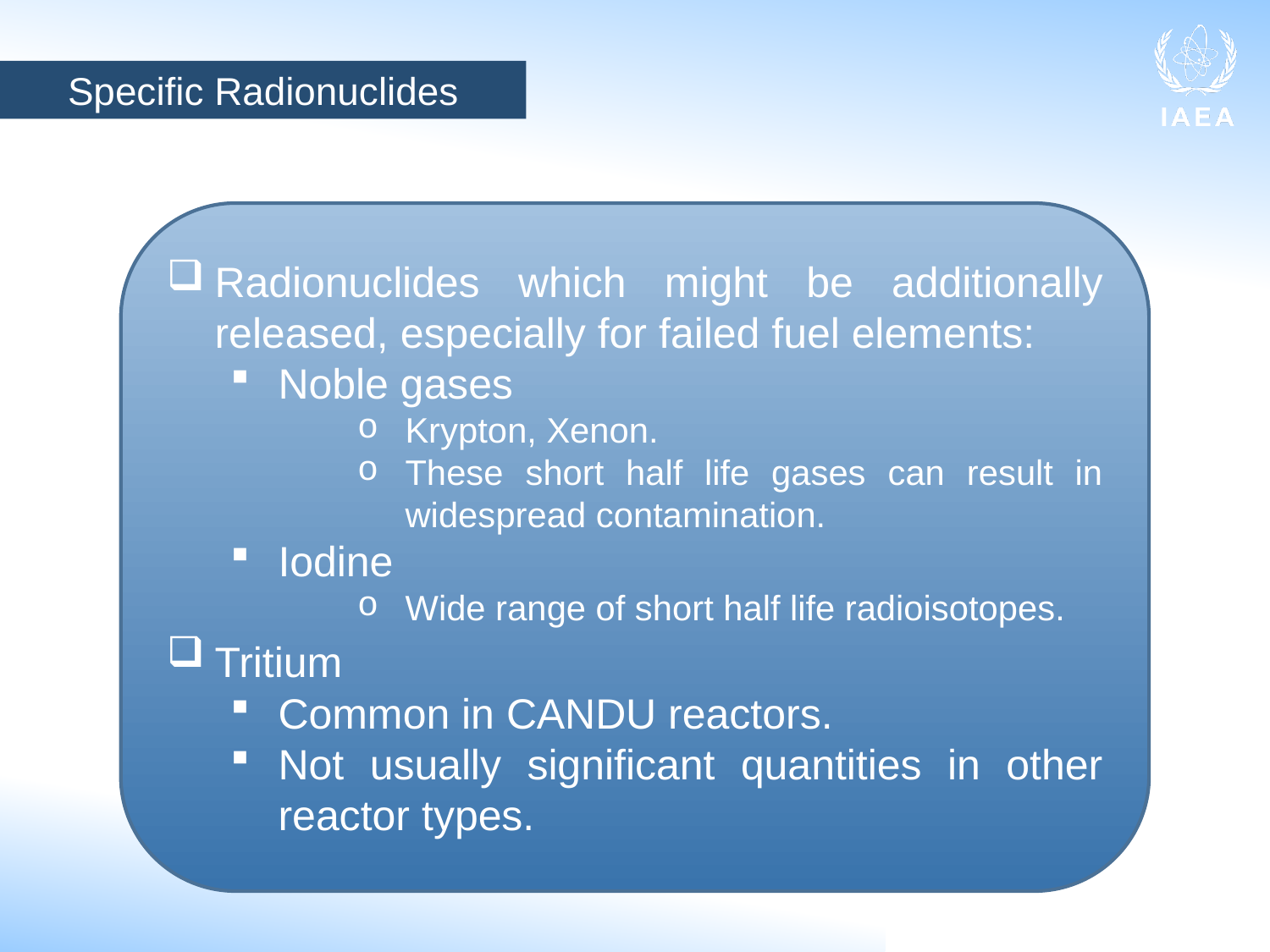

Specific Radionuclides
Radionuclides which might be additionally released, especially for failed fuel elements:
Noble gases
Krypton, Xenon.
These short half life gases can result in widespread contamination.
Iodine
Wide range of short half life radioisotopes.
Tritium
Common in CANDU reactors.
Not usually significant quantities in other reactor types.